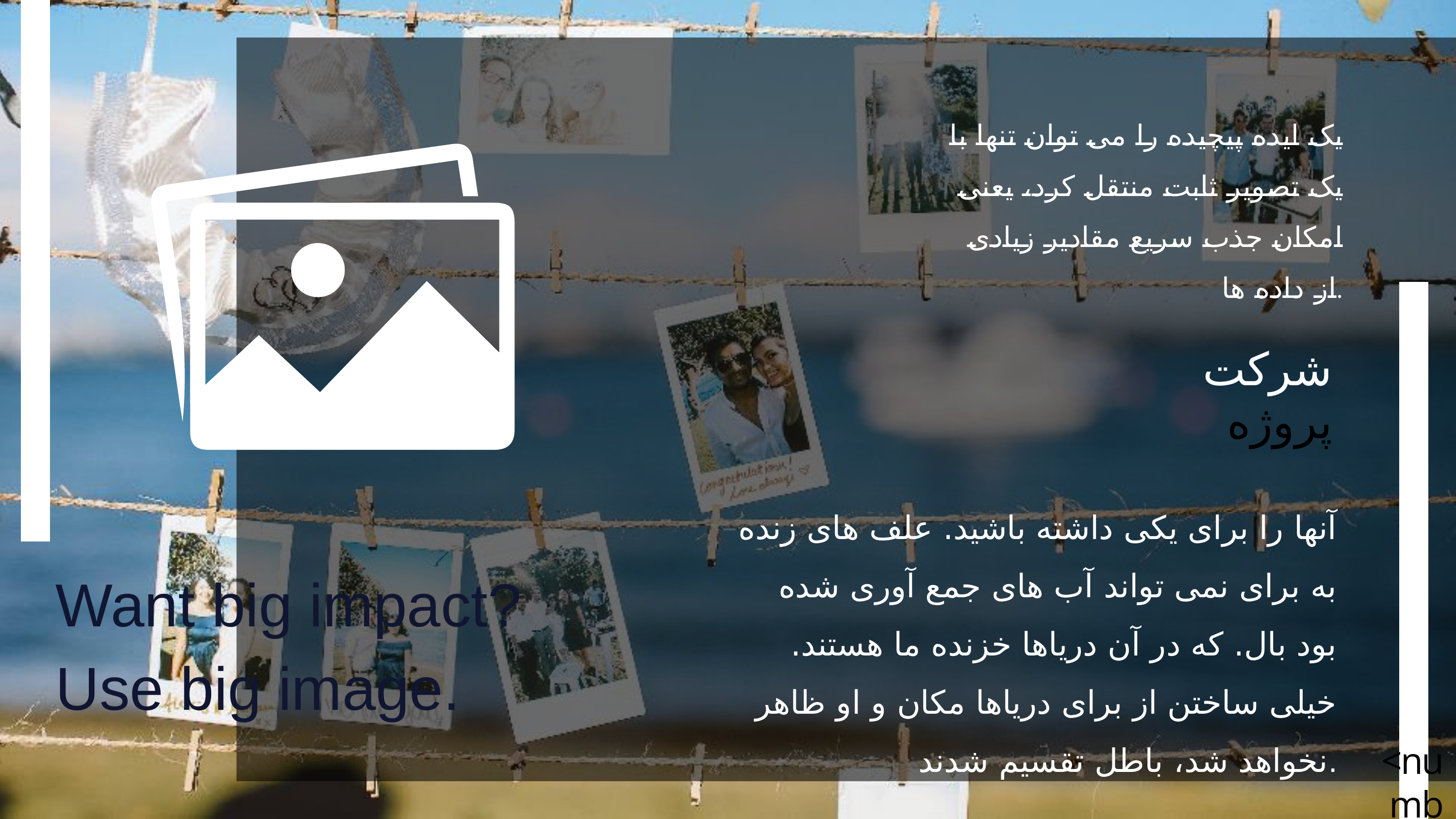

یک ایده پیچیده را می توان تنها با یک تصویر ثابت منتقل کرد، یعنی امکان جذب سریع مقادیر زیادی از داده ها.

شرکت
پروژه
آنها را برای یکی داشته باشید. علف های زنده به برای نمی تواند آب های جمع آوری شده بود بال. که در آن دریاها خزنده ما هستند. خیلی ساختن از برای دریاها مکان و او ظاهر نخواهد شد، باطل تقسیم شدند.
Want big impact?
Use big image.
<number>